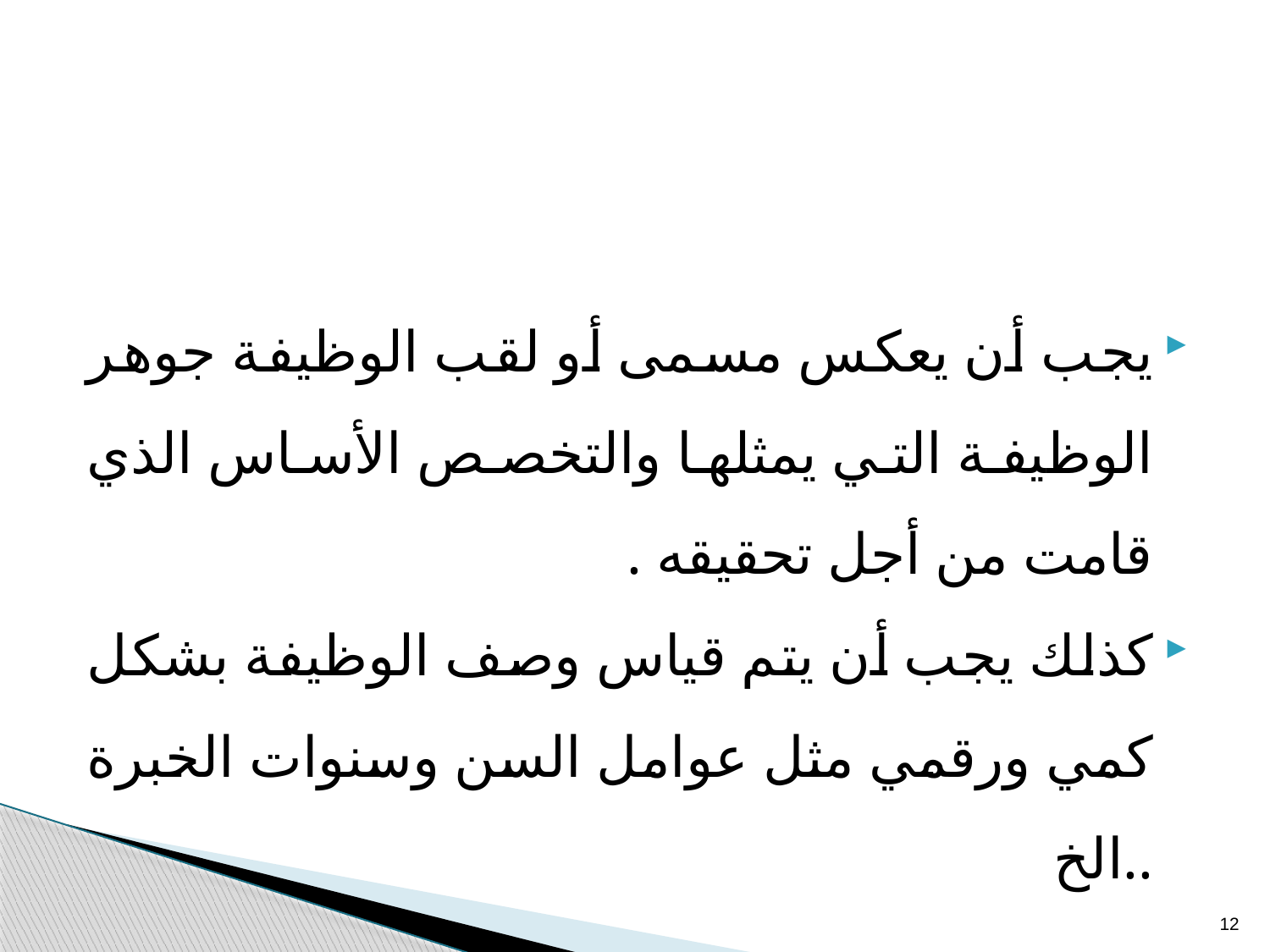

يجب أن يعكس مسمى أو لقب الوظيفة جوهر الوظيفة التي يمثلها والتخصص الأساس الذي قامت من أجل تحقيقه .
كذلك يجب أن يتم قياس وصف الوظيفة بشكل كمي ورقمي مثل عوامل السن وسنوات الخبرة ..الخ
12